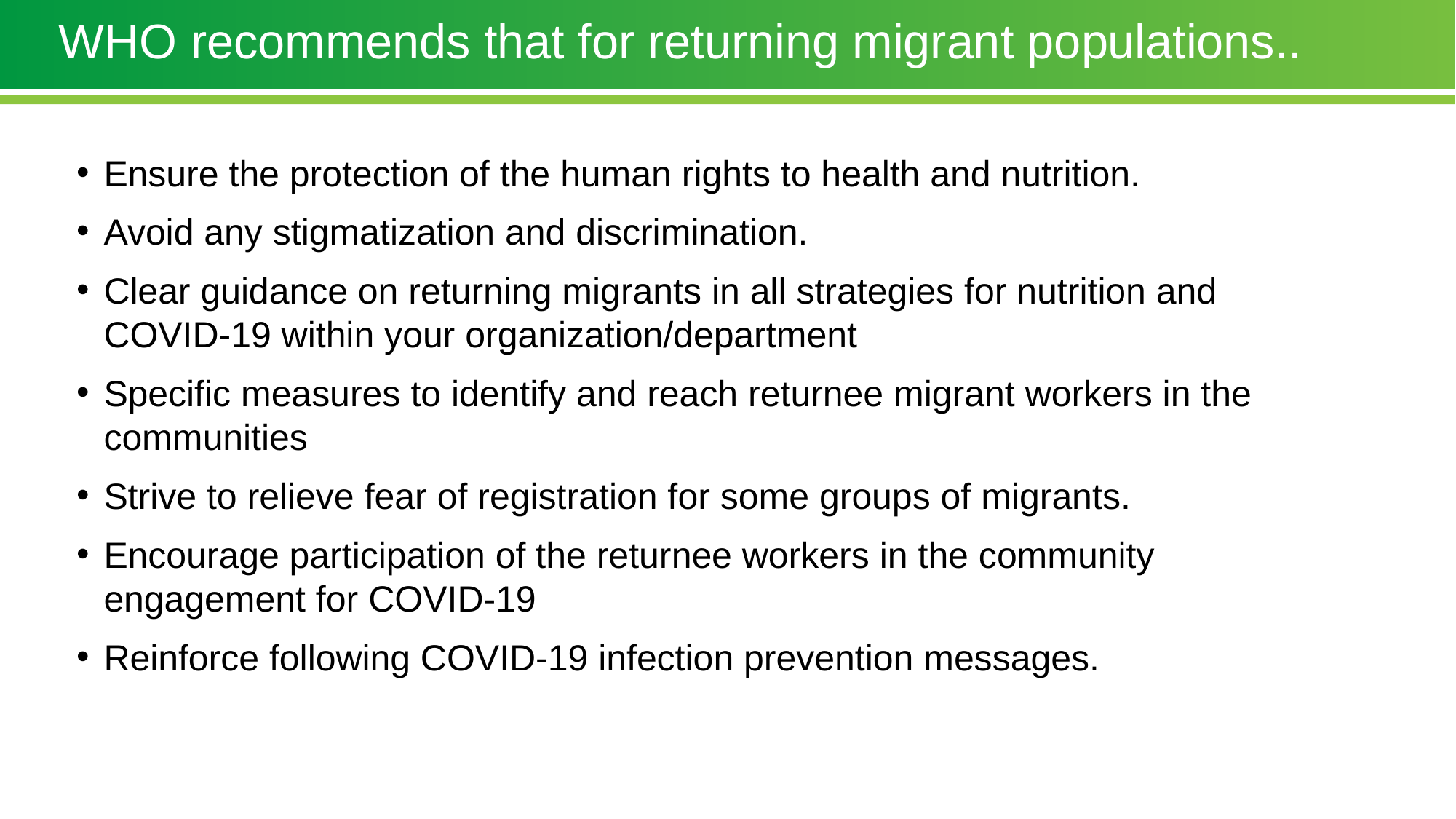

# WHO recommends that for returning migrant populations..
Ensure the protection of the human rights to health and nutrition.
Avoid any stigmatization and discrimination.
Clear guidance on returning migrants in all strategies for nutrition and COVID-19 within your organization/department
Specific measures to identify and reach returnee migrant workers in the communities
Strive to relieve fear of registration for some groups of migrants.
Encourage participation of the returnee workers in the community engagement for COVID-19
Reinforce following COVID-19 infection prevention messages.